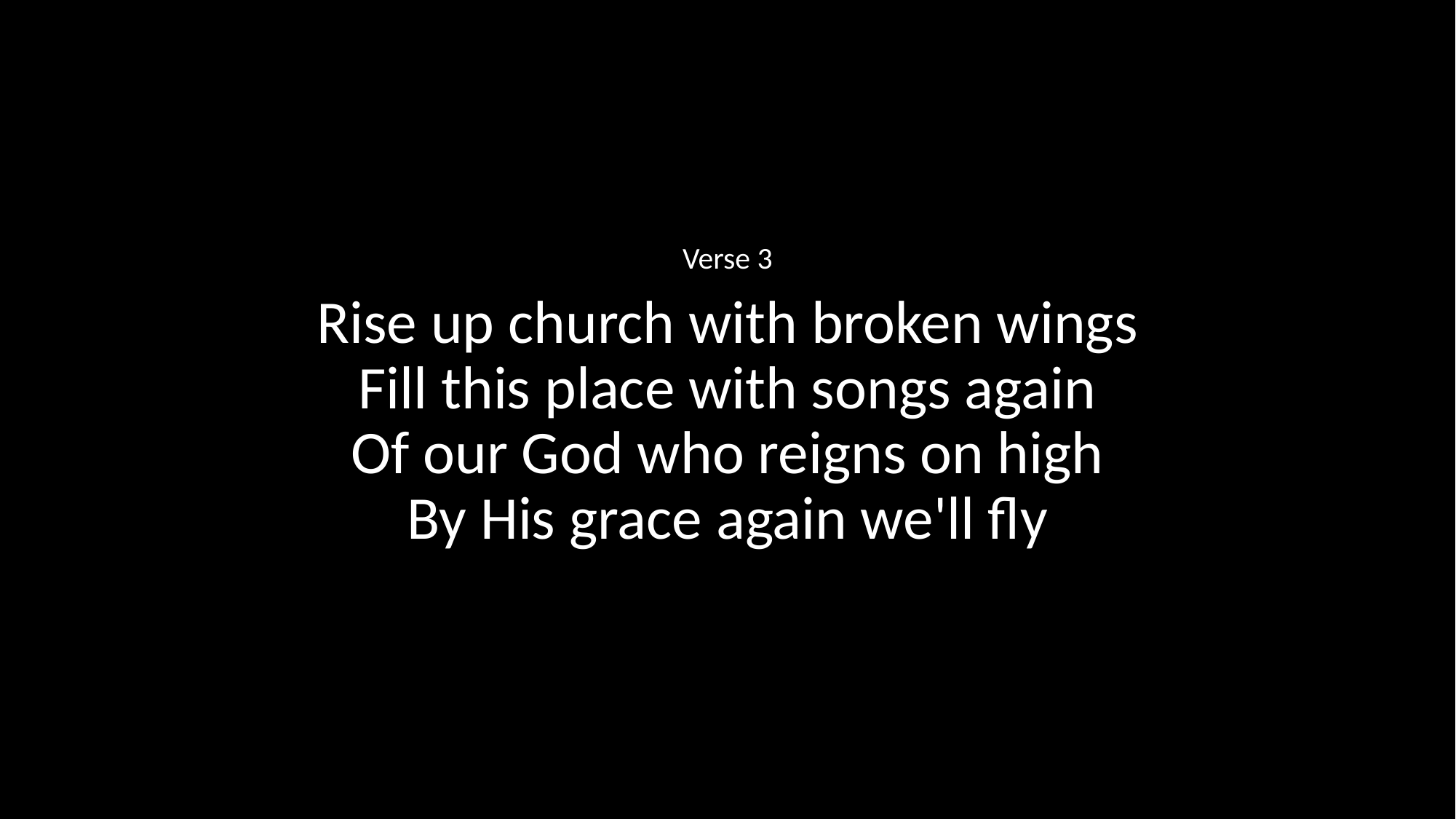

Verse 3
Rise up church with broken wings
Fill this place with songs again
Of our God who reigns on high
By His grace again we'll fly